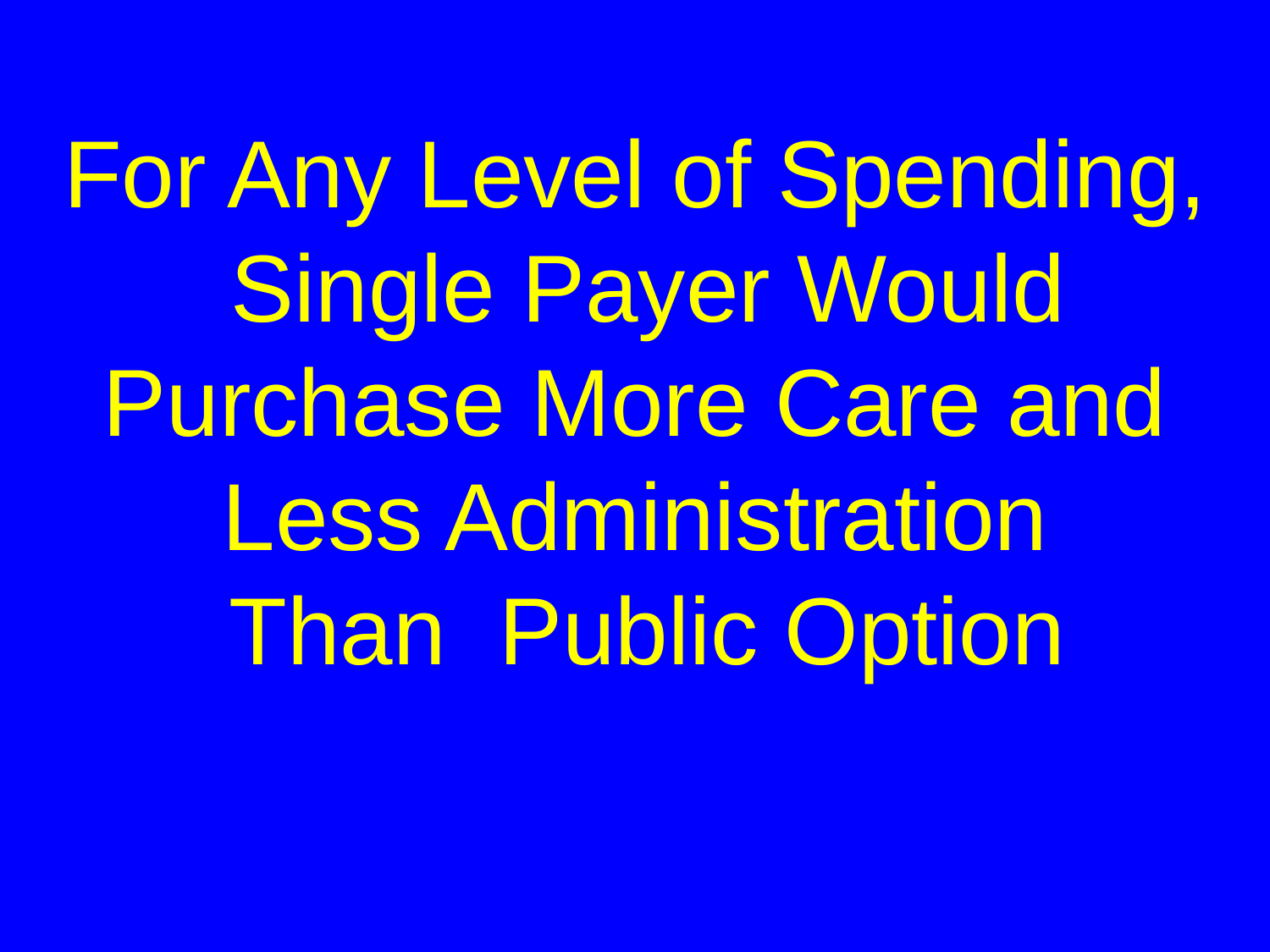

For Any Level of Spending,
 Single Payer Would Purchase More Care and Less Administration
 Than  Public Option